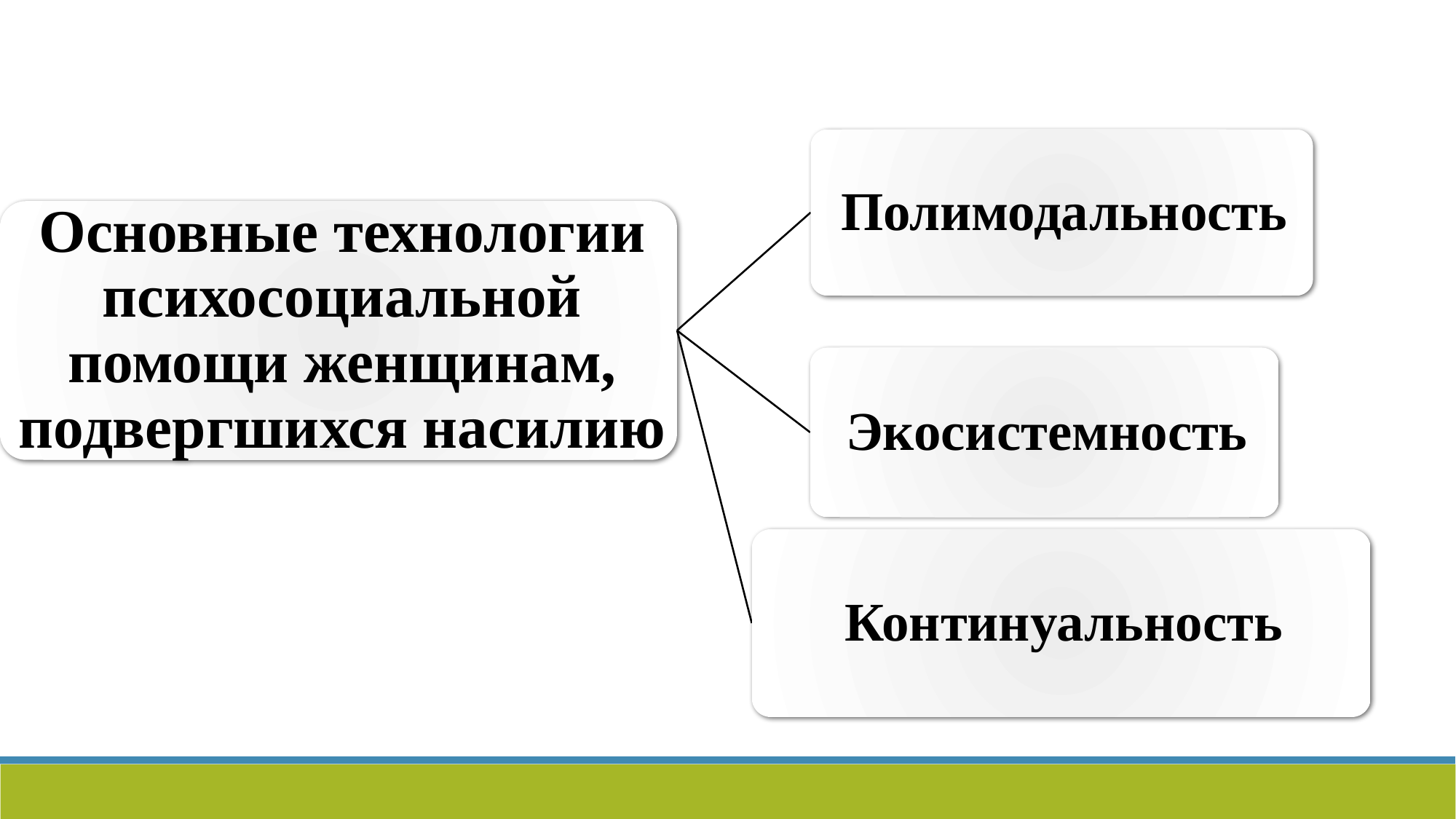

Основные технологии психосоциальной помощи женщинам, подвергшихся насилию

Континуальность

Полимодальность

Экосистемность